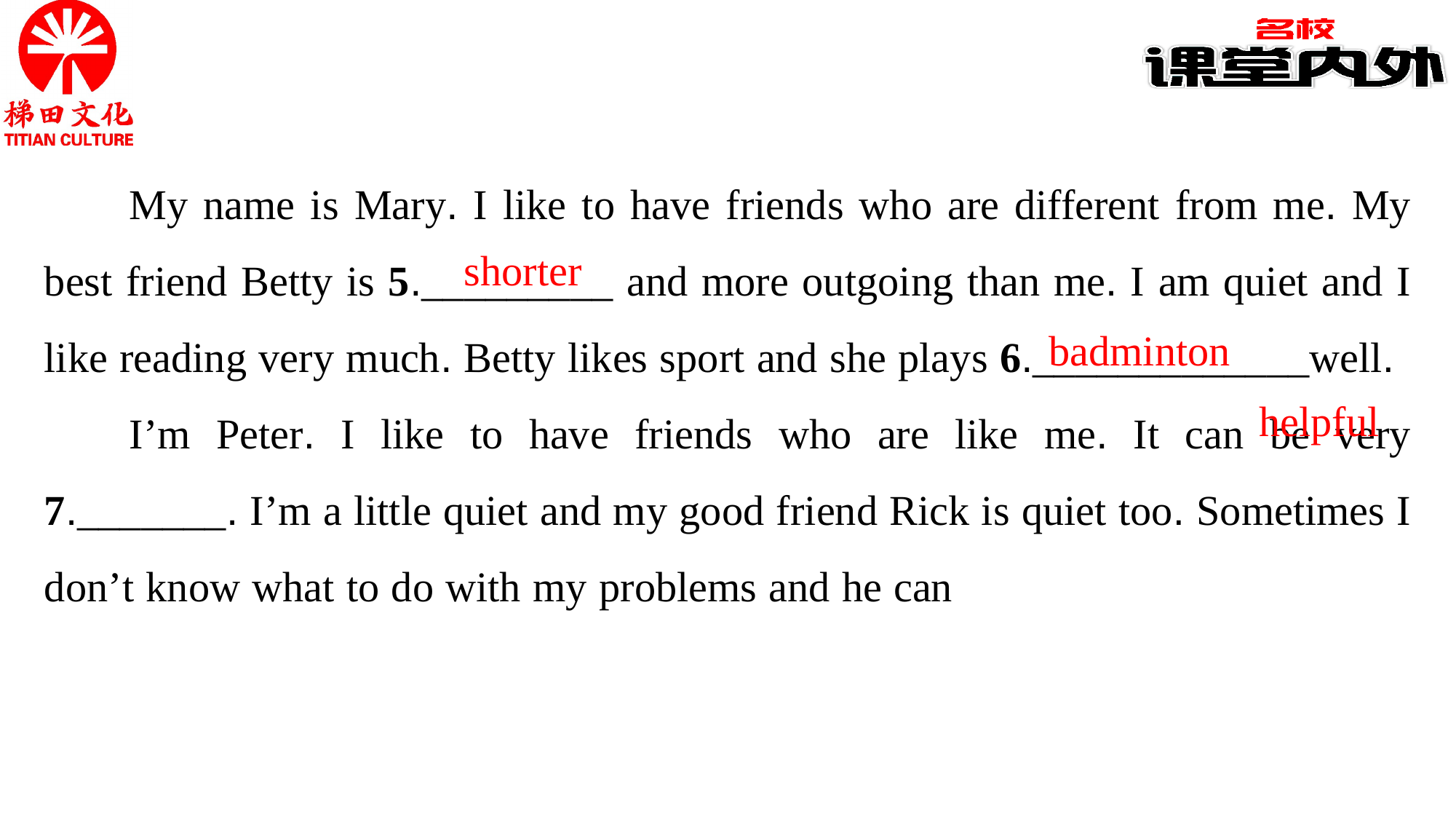

My name is Mary. I like to have friends who are different from me. My best friend Betty is 5._________ and more outgoing than me. I am quiet and I like reading very much. Betty likes sport and she plays 6._____________well.
I’m Peter. I like to have friends who are like me. It can be very 7._______. I’m a little quiet and my good friend Rick is quiet too. Sometimes I don’t know what to do with my problems and he can
shorter
badminton
helpful